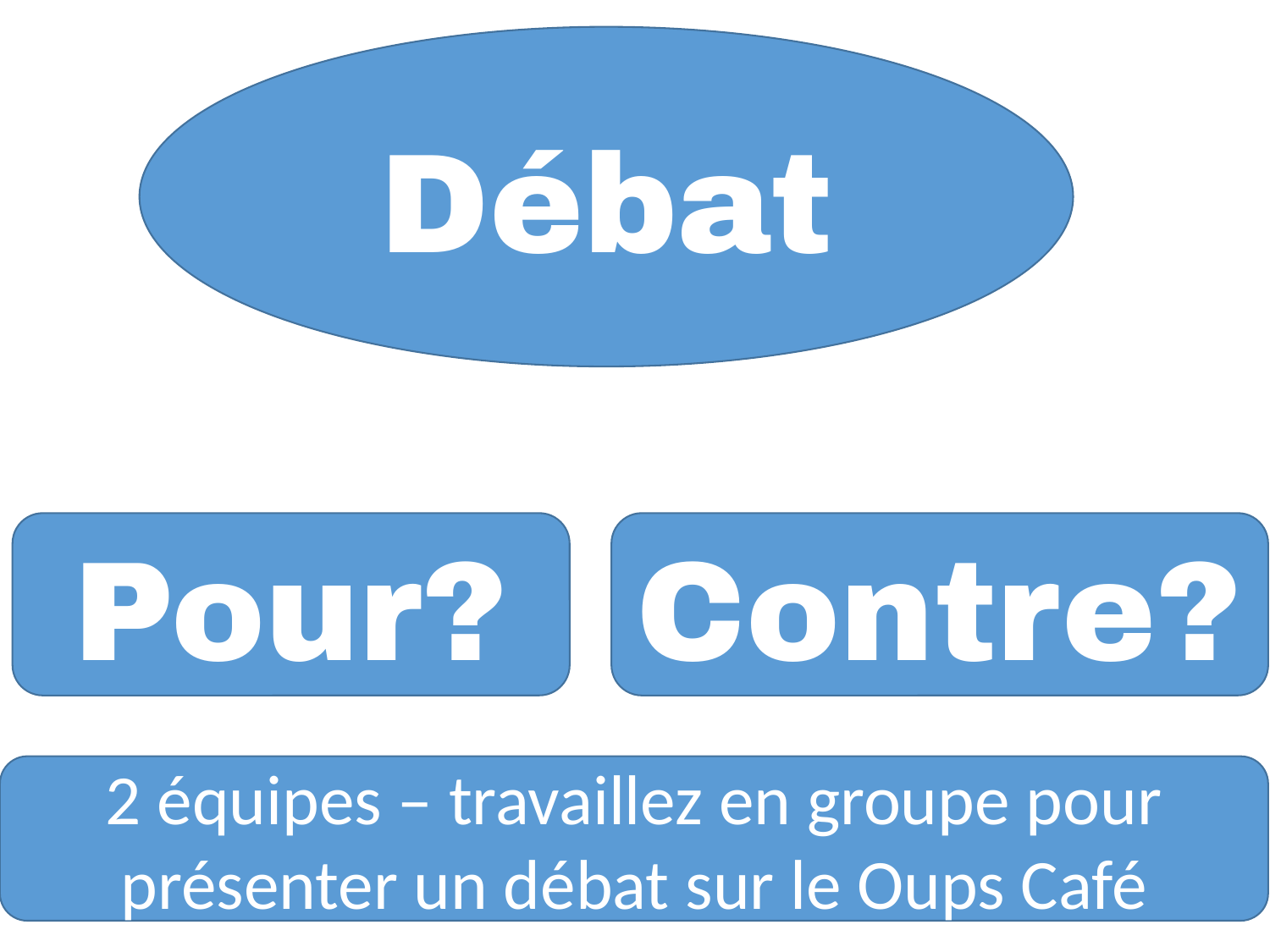

Débat
Pour?
Contre?
2 équipes – travaillez en groupe pour présenter un débat sur le Oups Café